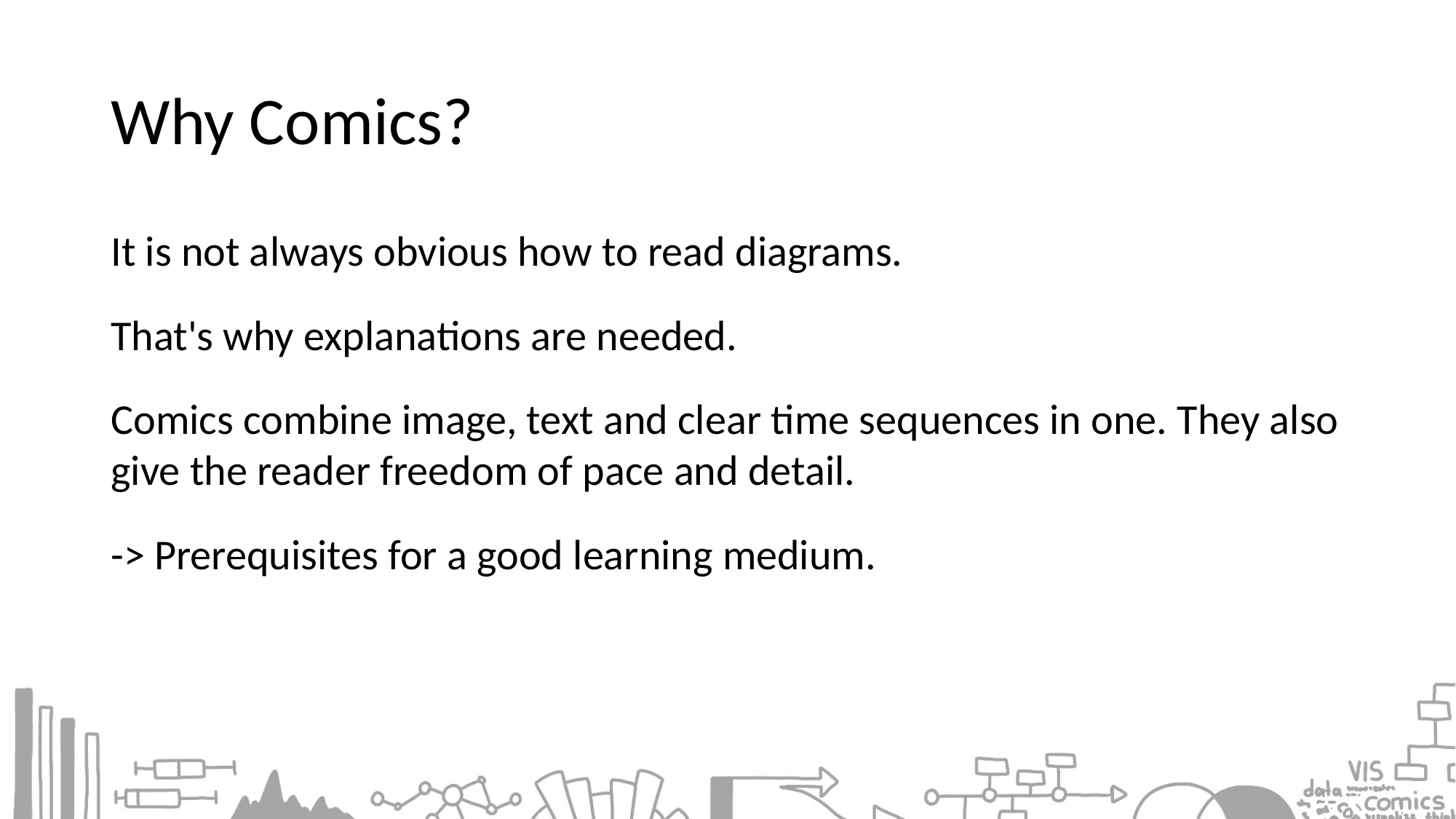

# Why Comics?
It is not always obvious how to read diagrams.
That's why explanations are needed.
Comics combine image, text and clear time sequences in one. They also give the reader freedom of pace and detail.
-> Prerequisites for a good learning medium.